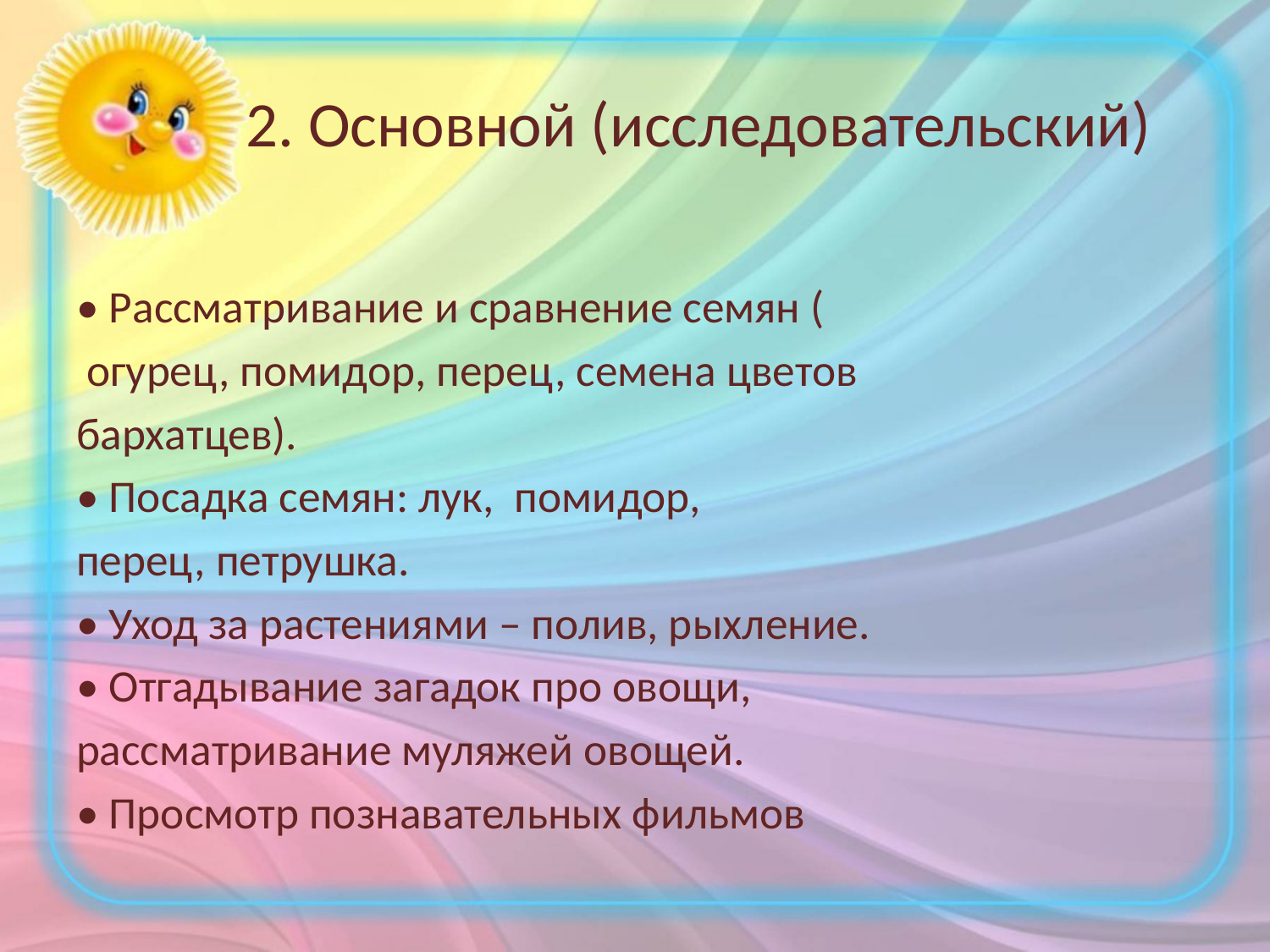

# 2. Основной (исследовательский)

• Рассматривание и сравнение семян (
 огурец, помидор, перец, семена цветов
бархатцев).
• Посадка семян: лук,  помидор,
перец, петрушка.
• Уход за растениями – полив, рыхление.
• Отгадывание загадок про овощи,
рассматривание муляжей овощей.
• Просмотр познавательных фильмов